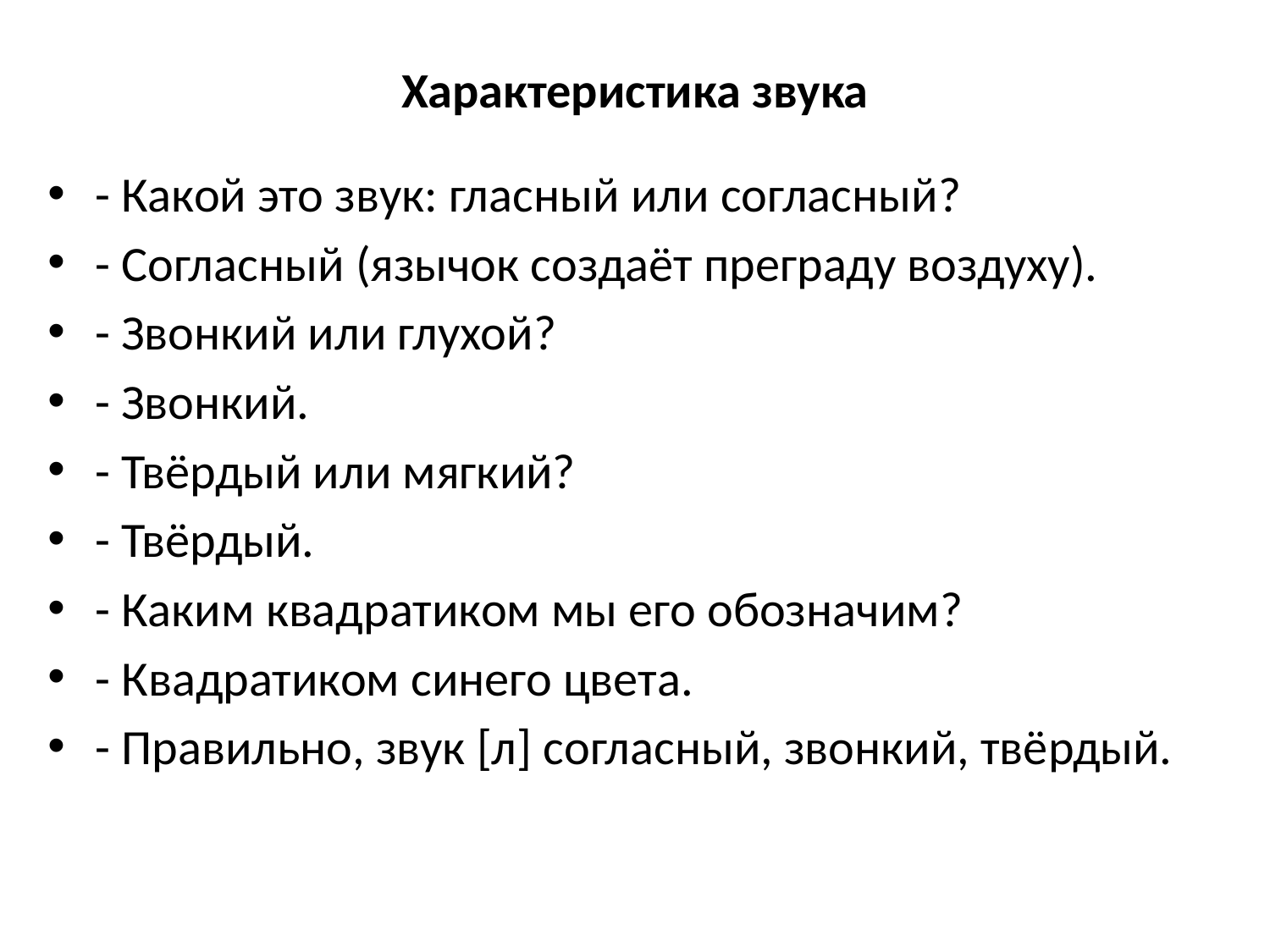

# Характеристика звука
- Какой это звук: гласный или согласный?
- Согласный (язычок создаёт преграду воздуху).
- Звонкий или глухой?
- Звонкий.
- Твёрдый или мягкий?
- Твёрдый.
- Каким квадратиком мы его обозначим?
- Квадратиком синего цвета.
- Правильно, звук [л] согласный, звонкий, твёрдый.